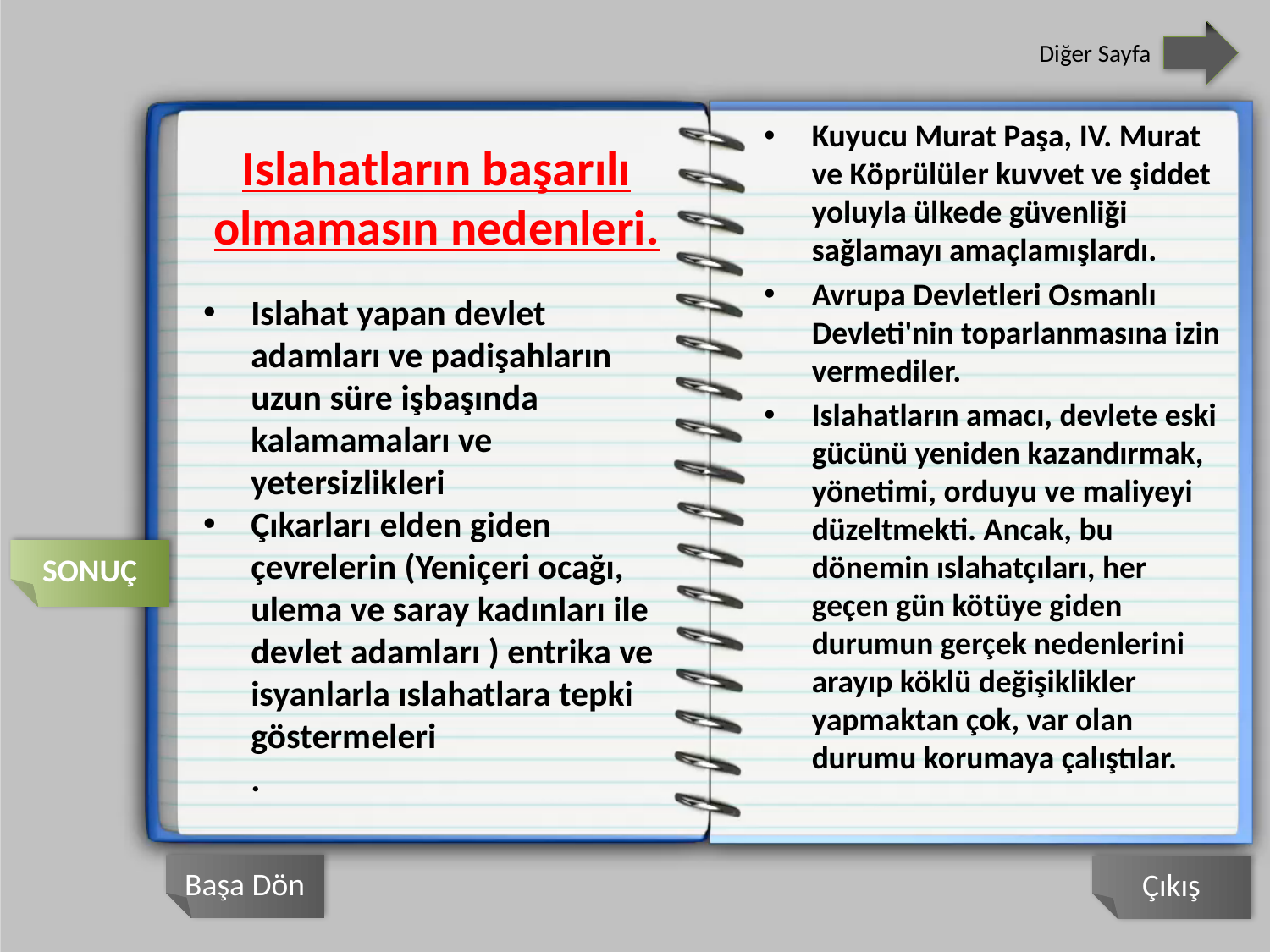

Diğer Sayfa
Kuyucu Murat Paşa, IV. Murat ve Köprülüler kuvvet ve şiddet yoluyla ülkede güvenliği sağlamayı amaçlamışlardı.
Avrupa Devletleri Osmanlı Devleti'nin toparlanmasına izin vermediler.
Islahatların amacı, devlete eski gücünü yeniden kazandırmak, yönetimi, orduyu ve maliyeyi düzeltmekti. Ancak, bu dönemin ıslahatçıları, her geçen gün kötüye giden durumun gerçek nedenlerini arayıp köklü değişiklikler yapmaktan çok, var olan durumu korumaya çalıştılar.
Islahatların başarılı olmamasın nedenleri.

Islahat yapan devlet adamları ve padişahların uzun süre işbaşında kalamamaları ve yetersizlikleri
Çıkarları elden giden çevrelerin (Yeniçeri ocağı, ulema ve saray kadınları ile devlet adamları ) entrika ve isyanlarla ıslahatlara tepki göstermeleri 
.
SONUÇ
Başa Dön
Çıkış